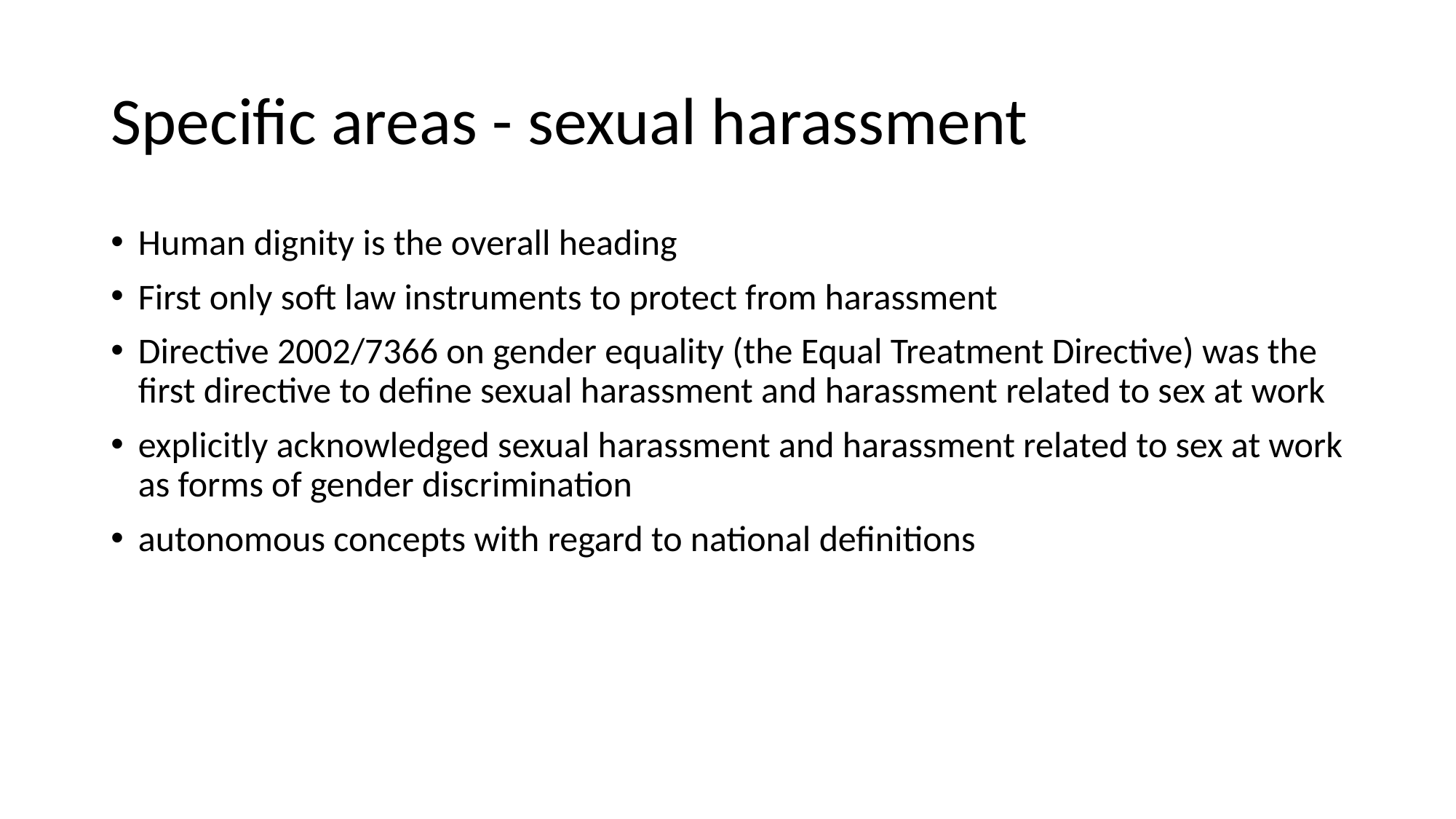

# Specific areas - sexual harassment
Human dignity is the overall heading
First only soft law instruments to protect from harassment
Directive 2002/7366 on gender equality (the Equal Treatment Directive) was the first directive to define sexual harassment and harassment related to sex at work
explicitly acknowledged sexual harassment and harassment related to sex at work as forms of gender discrimination
autonomous concepts with regard to national definitions